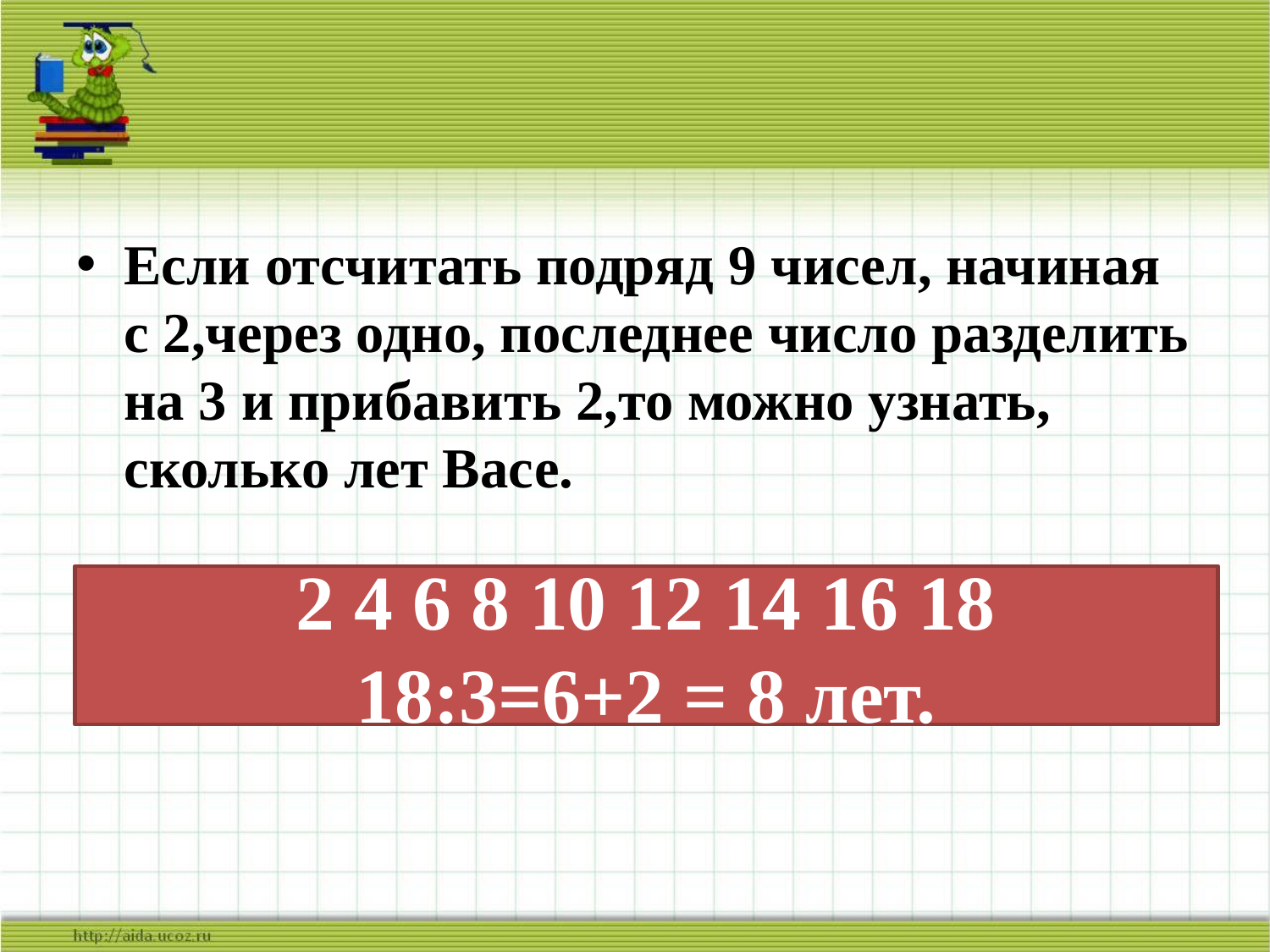

Если отсчитать подряд 9 чисел, начиная с 2,через одно, последнее число разделить на 3 и прибавить 2,то можно узнать, сколько лет Васе.

# 2 4 6 8 10 12 14 16 18 18:3=6+2 = 8 лет.